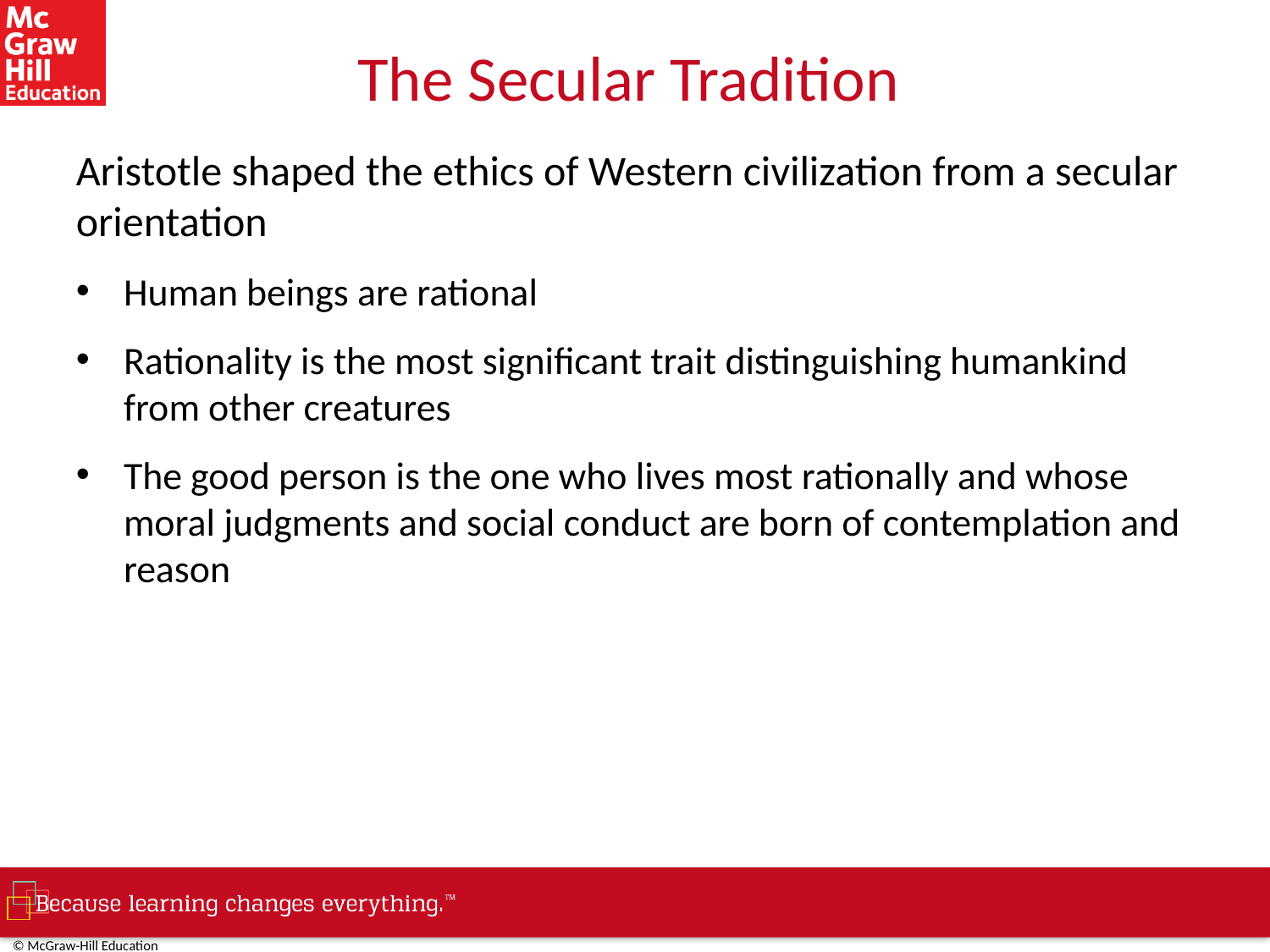

# The Secular Tradition
Aristotle shaped the ethics of Western civilization from a secular orientation
Human beings are rational
Rationality is the most significant trait distinguishing humankind from other creatures
The good person is the one who lives most rationally and whose moral judgments and social conduct are born of contemplation and reason